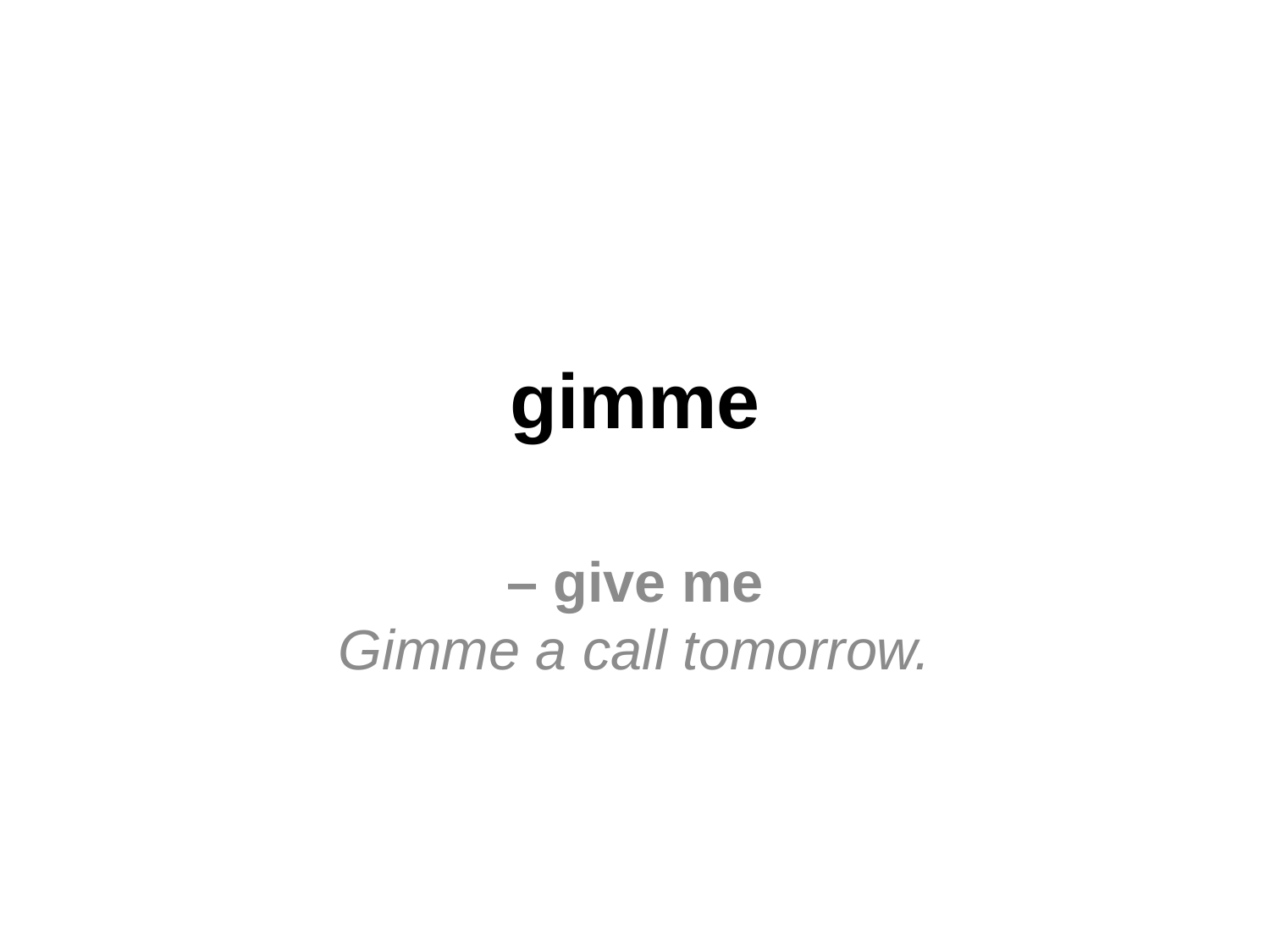

# gimme
– give me
Gimme a call tomorrow.